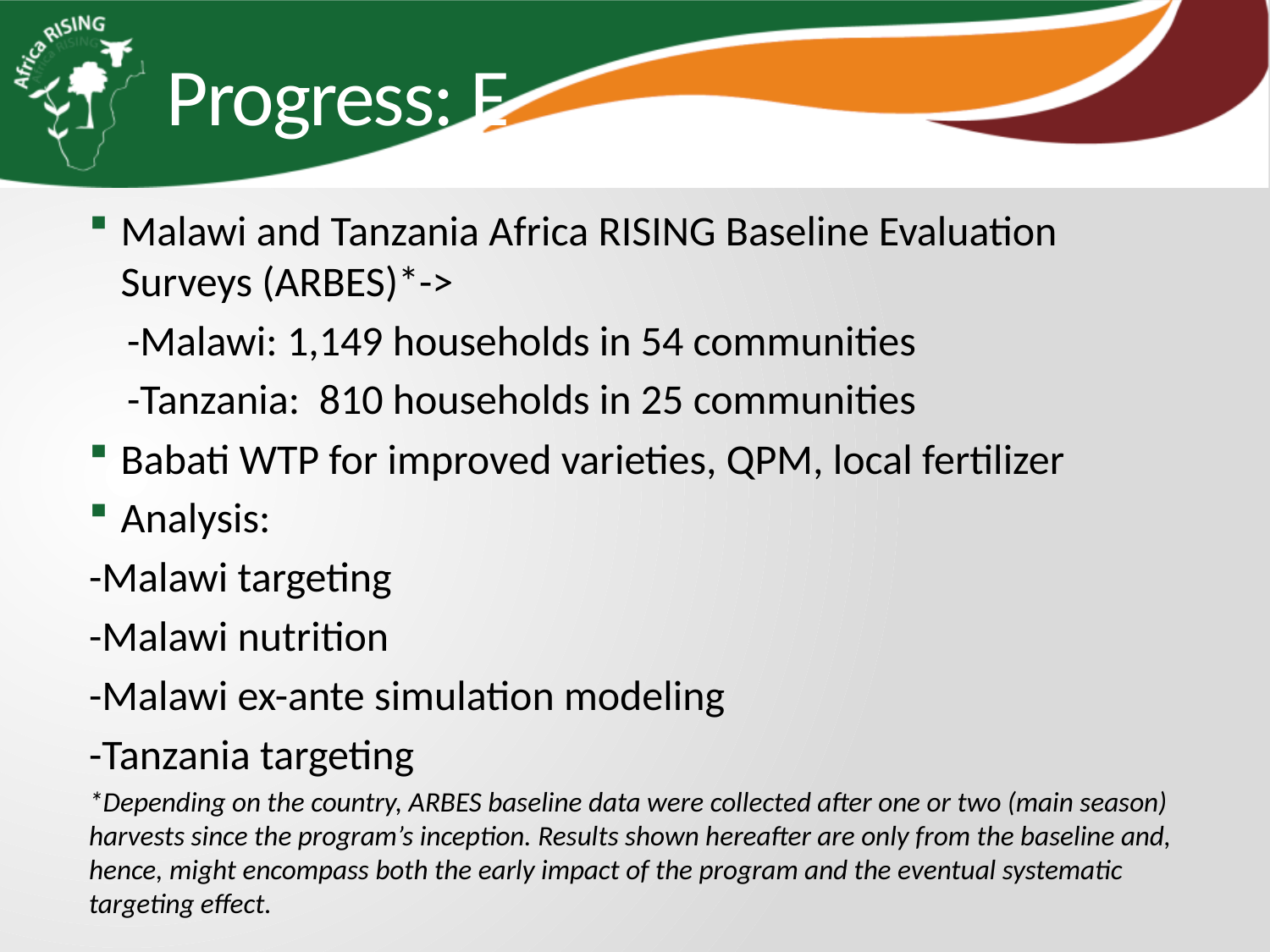

# Progress: E
Malawi and Tanzania Africa RISING Baseline Evaluation Surveys (ARBES)*->
    -Malawi: 1,149 households in 54 communities
    -Tanzania:  810 households in 25 communities
Babati WTP for improved varieties, QPM, local fertilizer
Analysis:
-Malawi targeting
-Malawi nutrition
-Malawi ex-ante simulation modeling
-Tanzania targeting
*Depending on the country, ARBES baseline data were collected after one or two (main season) harvests since the program’s inception. Results shown hereafter are only from the baseline and, hence, might encompass both the early impact of the program and the eventual systematic targeting effect.